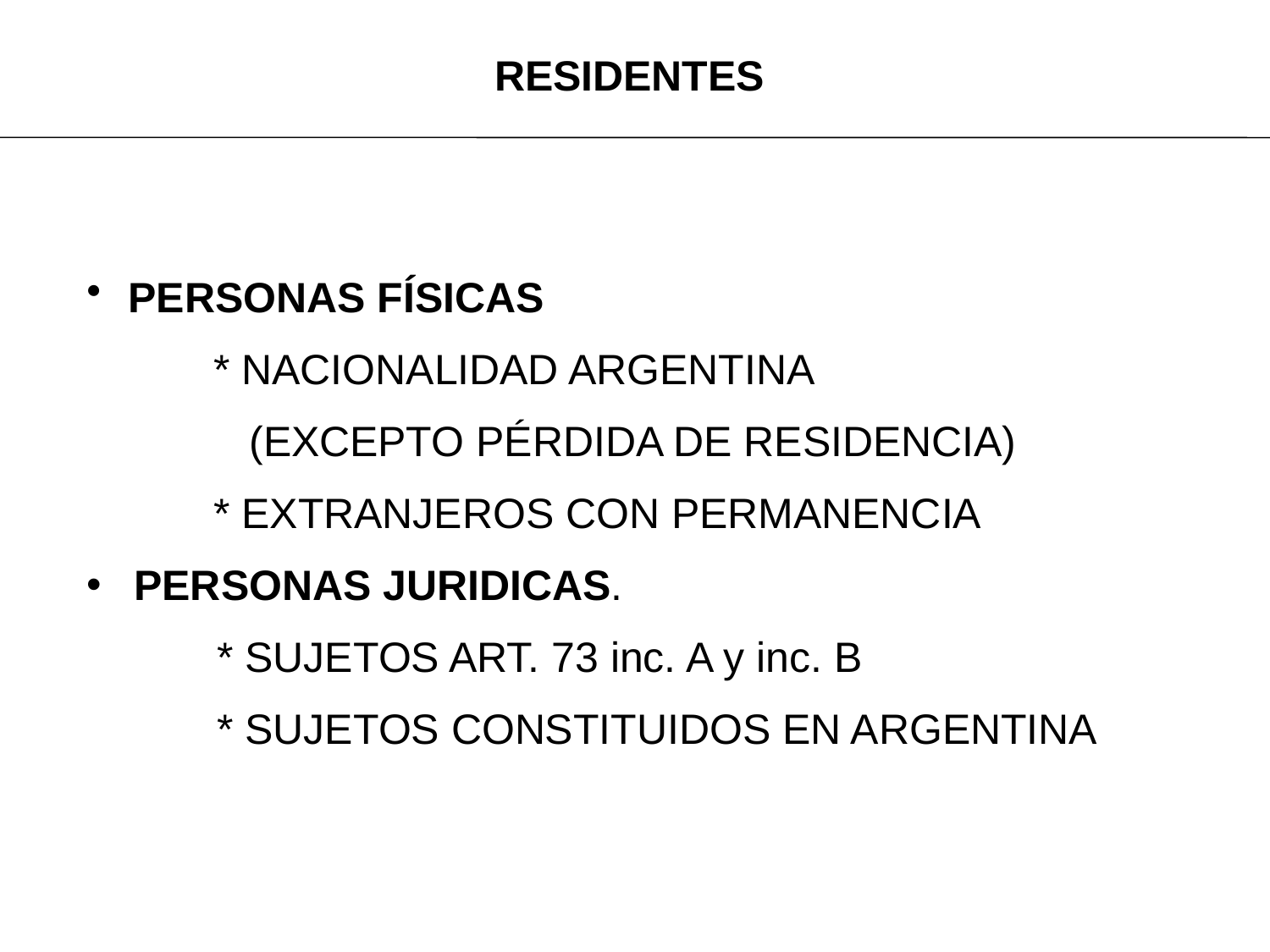

RESIDENTES

 PERSONAS FÍSICAS
	* NACIONALIDAD ARGENTINA
	   (EXCEPTO PÉRDIDA DE RESIDENCIA)
	* EXTRANJEROS CON PERMANENCIA
PERSONAS JURIDICAS.
           * SUJETOS ART. 73 inc. A y inc. B
           * SUJETOS CONSTITUIDOS EN ARGENTINA